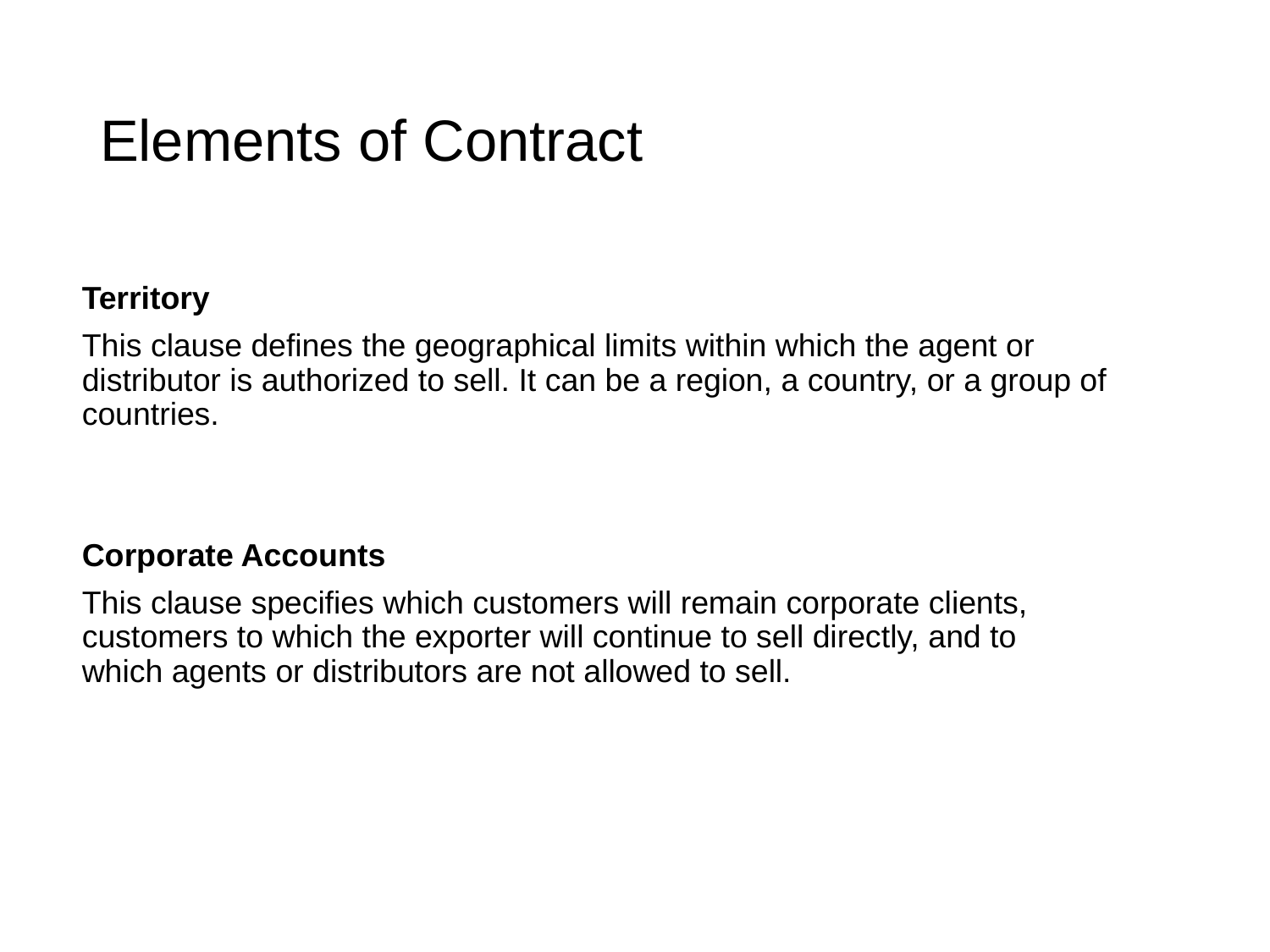

# Elements of Contract
Territory
This clause defines the geographical limits within which the agent or distributor is authorized to sell. It can be a region, a country, or a group of countries.

Corporate Accounts
This clause specifies which customers will remain corporate clients, customers to which the exporter will continue to sell directly, and to which agents or distributors are not allowed to sell.